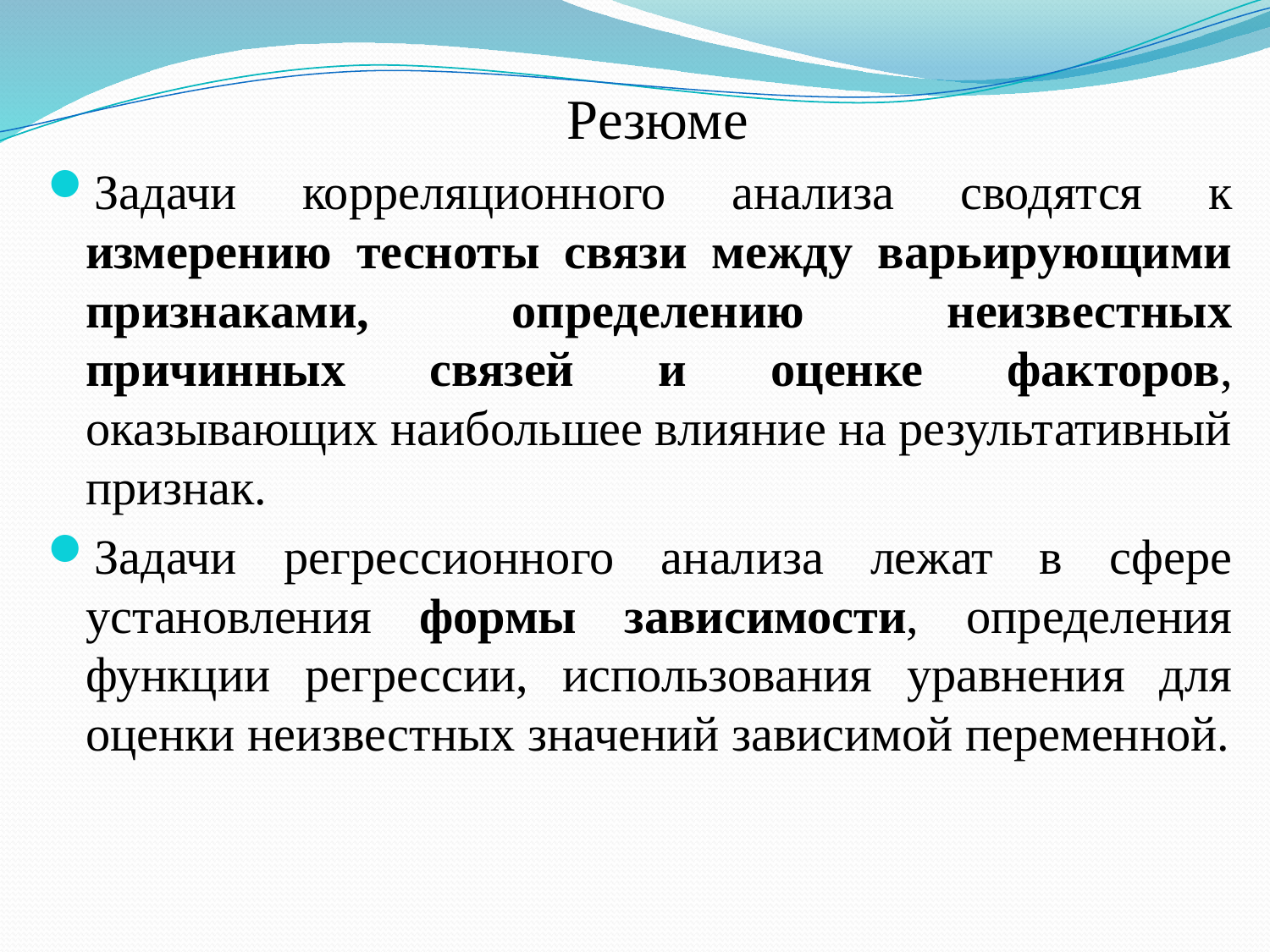

Резюме
Задачи корреляционного анализа сводятся к измерению тесноты связи между варьирующими признаками, определению неизвестных причинных связей и оценке факторов, оказывающих наибольшее влияние на результативный признак.
Задачи регрессионного анализа лежат в сфере установления формы зависимости, определения функции регрессии, использования уравнения для оценки неизвестных значений зависимой переменной.